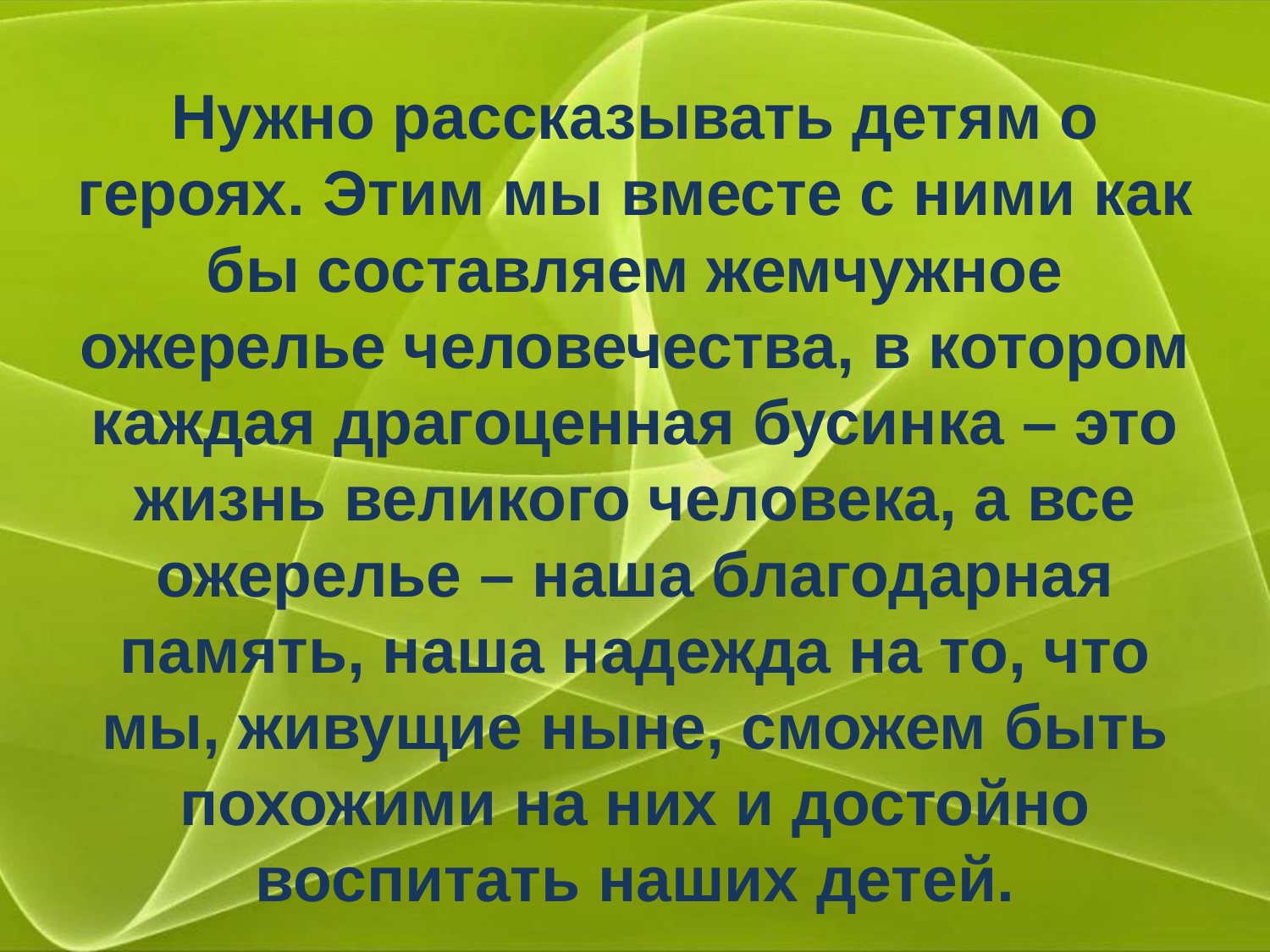

# Нужно рассказывать детям о героях. Этим мы вместе с ними как бы составляем жемчужное ожерелье человечества, в котором каждая драгоценная бусинка – это жизнь великого человека, а все ожерелье – наша благодарная память, наша надежда на то, что мы, живущие ныне, сможем быть похожими на них и достойно воспитать наших детей.